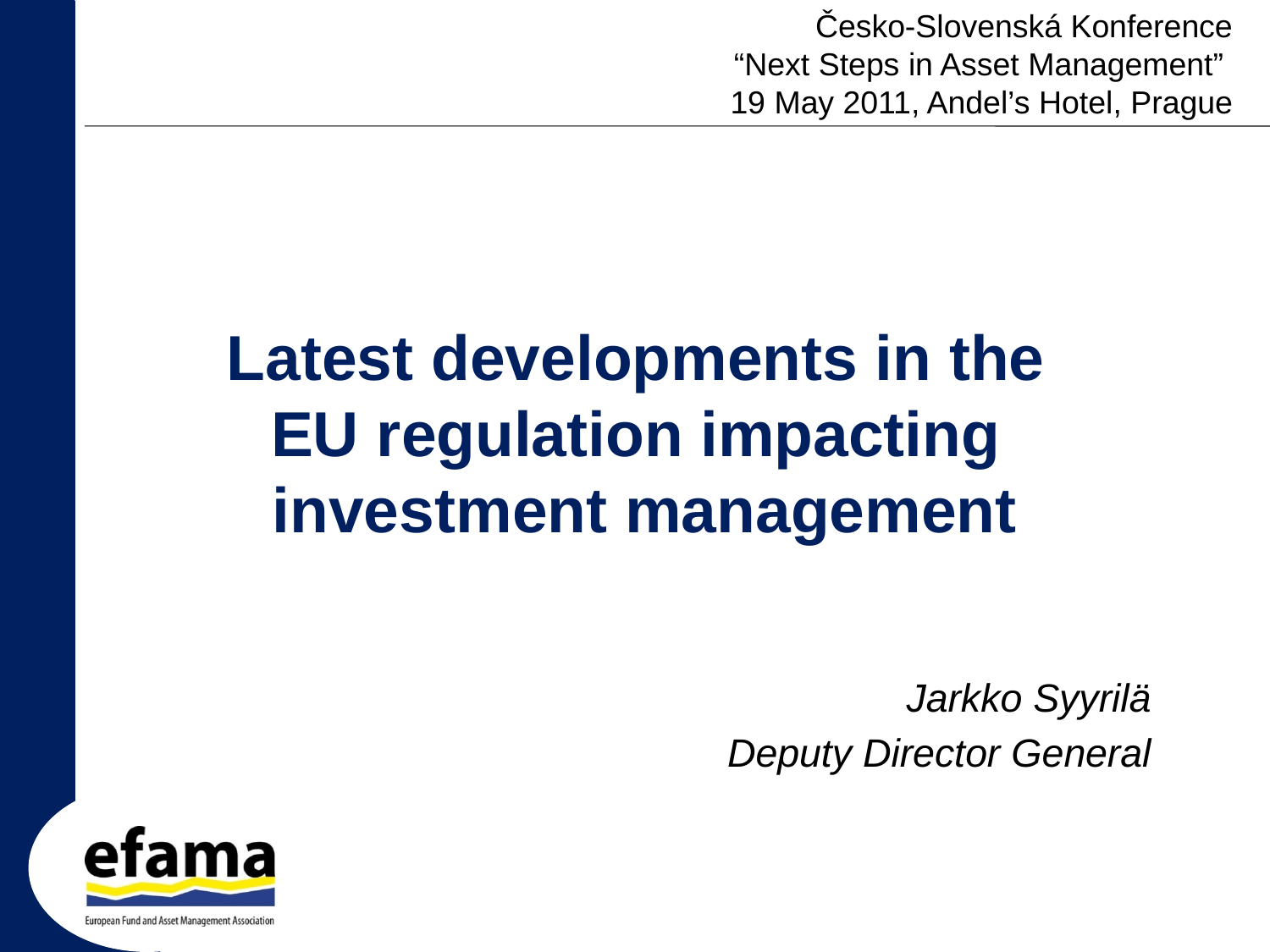

Česko-Slovenská Konference
“Next Steps in Asset Management”
19 May 2011, Andel’s Hotel, Prague
# Latest developments in the EU regulation impacting investment management

Jarkko Syyrilä
Deputy Director General